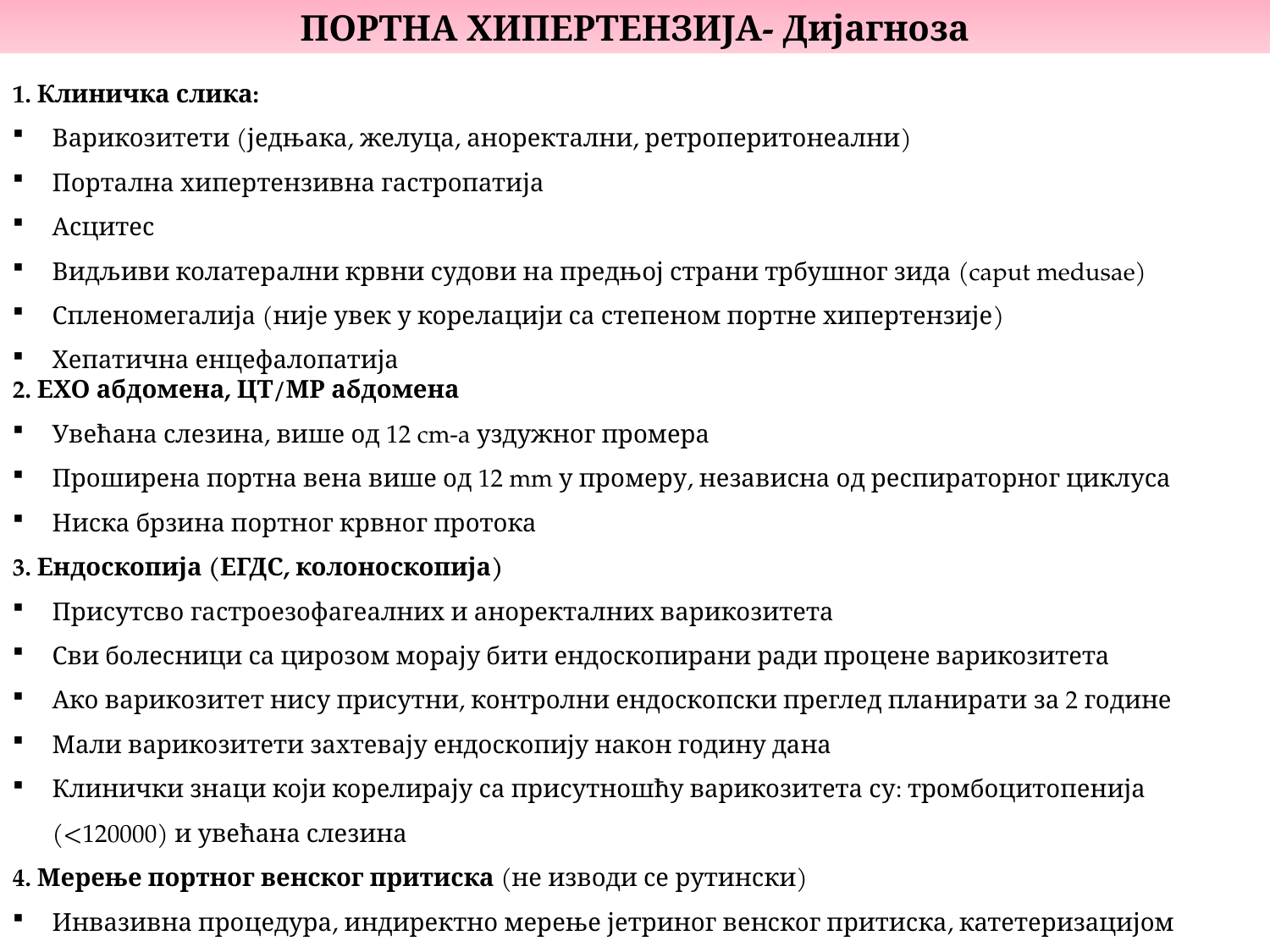

ПОРТНА ХИПЕРТЕНЗИЈА- Дијагноза
1. Клиничка слика:
Варикозитети (једњака, желуца, аноректални, ретроперитонеални)
Портална хипертензивна гастропатија
Асцитес
Видљиви колатерални крвни судови на предњој страни трбушног зида (caput medusae)
Спленомегалија (није увек у корелацији са степеном портне хипертензије)
Хепатична енцефалопатија
2. ЕХО абдомена, ЦТ/МР абдомена
Увећана слезина, више од 12 cm-a уздужног промера
Проширена портна вена више од 12 mm у промеру, независна од респираторног циклуса
Ниска брзина портног крвног протока
3. Ендоскопија (ЕГДС, колоноскопија)
Присутсво гастроезофагеалних и аноректалних варикозитета
Сви болесници са цирозом морају бити ендоскопирани ради процене варикозитета
Ако варикозитет нису присутни, контролни ендоскопски преглед планирати за 2 године
Мали варикозитети захтевају ендоскопију након годину дана
Клинички знаци који корелирају са присутношћу варикозитета су: тромбоцитопенија (<120000) и увећана слезина
4. Мерење портног венског притиска (не изводи се рутински)
Инвазивна процедура, индиректно мерење јетриног венског притиска, катетеризацијом хепатичне вене